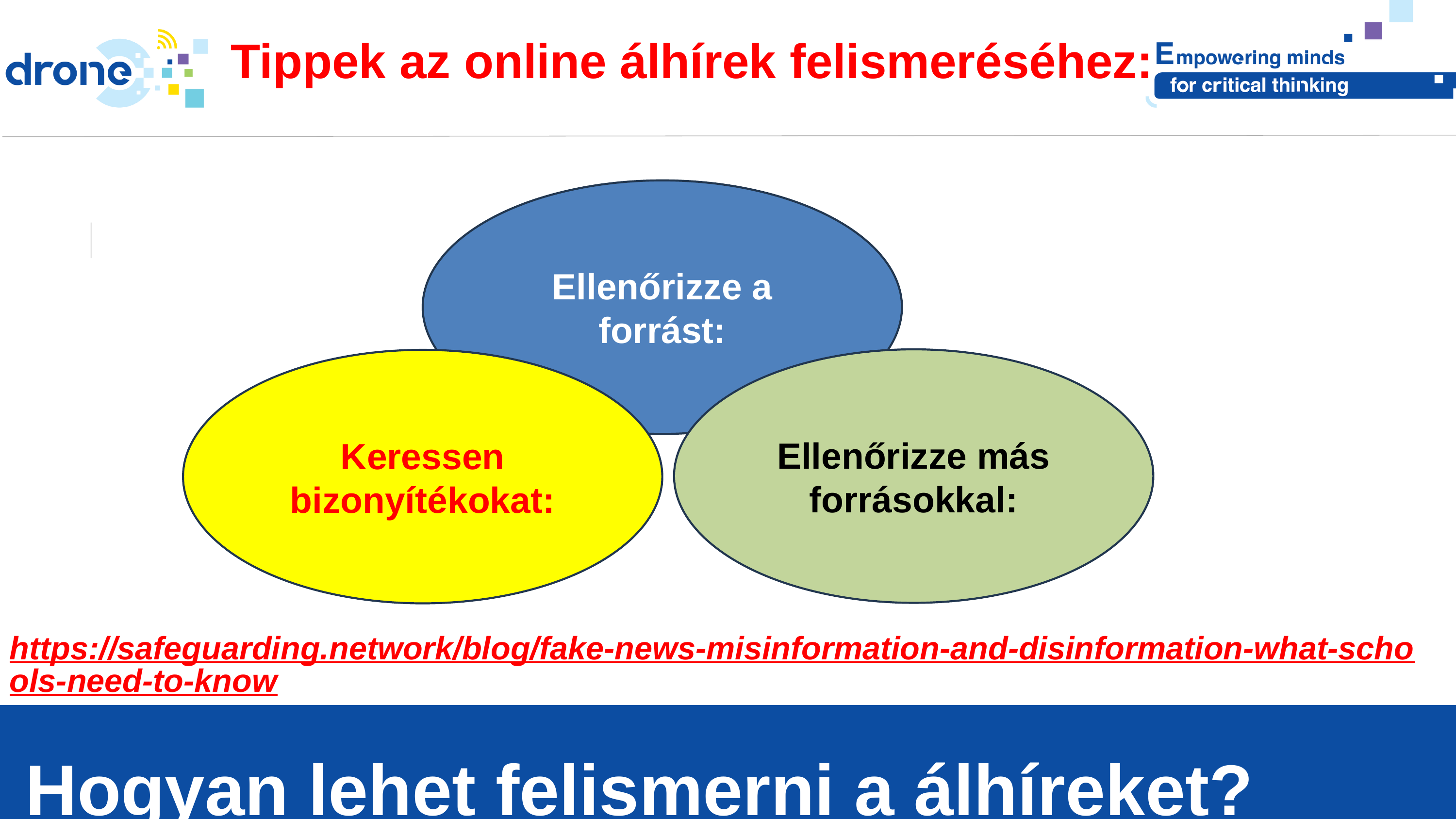

Tippek az online álhírek felismeréséhez:

Ellenőrizze a forrást:
Ellenőrizze más forrásokkal:
Keressen bizonyítékokat:
.
https://safeguarding.network/blog/fake-news-misinformation-and-disinformation-what-schools-need-to-know

Hogyan lehet felismerni a álhíreket?